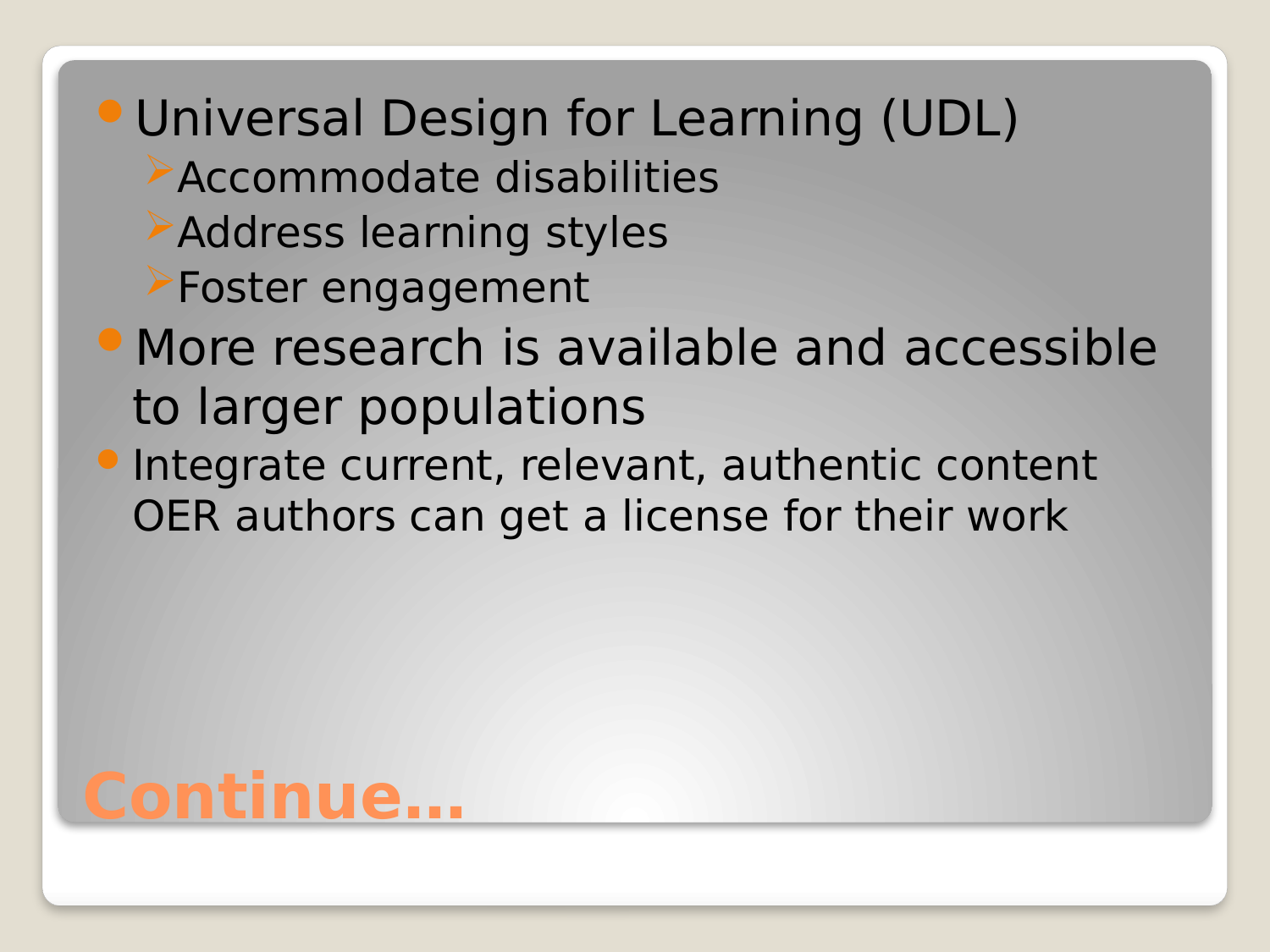

Universal Design for Learning (UDL)
Accommodate disabilities
Address learning styles
Foster engagement
More research is available and accessible to larger populations
Integrate current, relevant, authentic content OER authors can get a license for their work

# Continue…